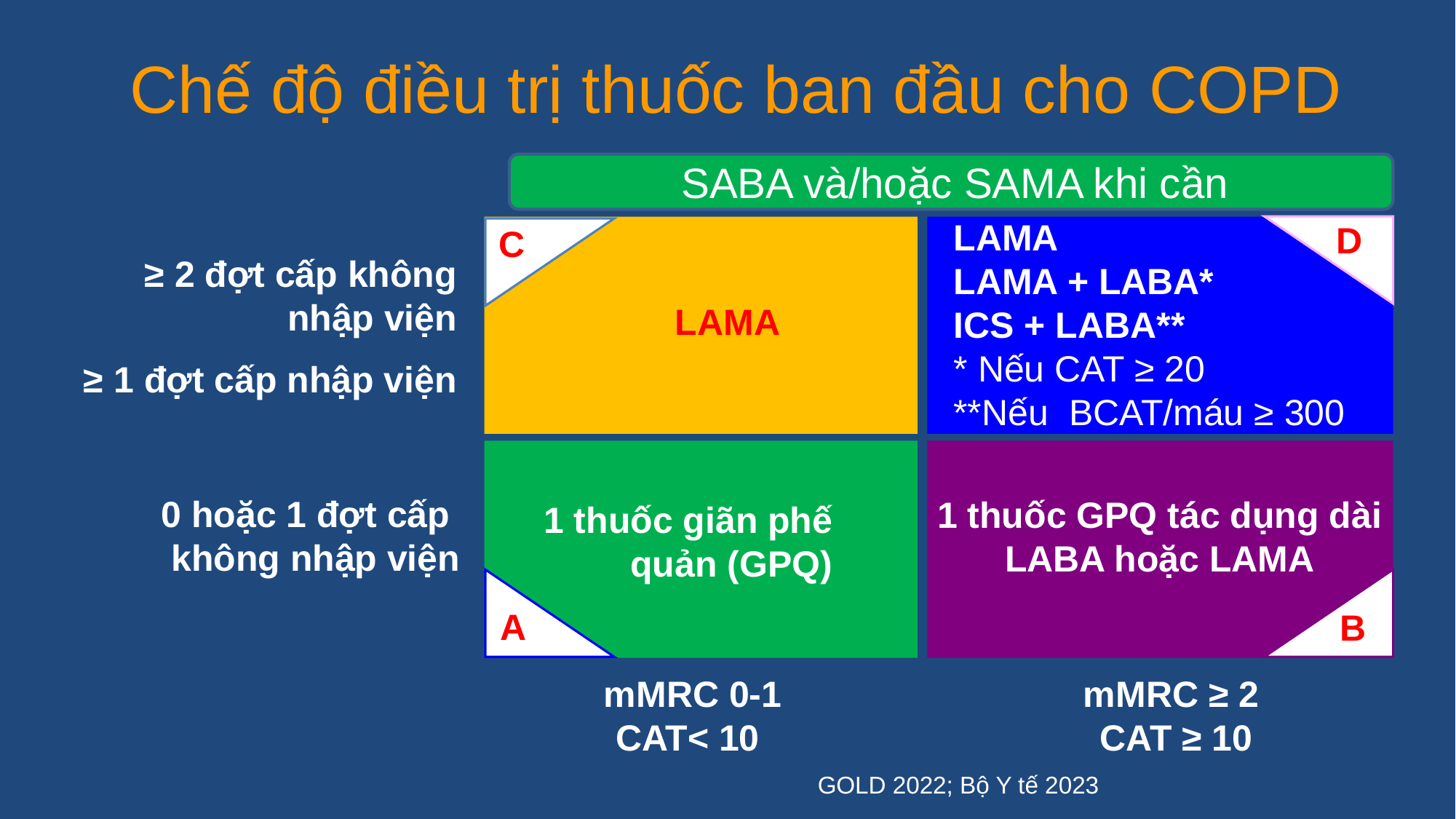

# Chế độ điều trị thuốc ban đầu cho COPD
SABA và/hoặc SAMA khi cần

LAMA
LAMA + LABA*
ICS + LABA**
* Nếu CAT ≥ 20
**Nếu  BCAT/máu ≥ 300
D
C

  ≥ 2 đợt cấp không nhập viện
   ≥ 1 đợt cấp nhập viện

LAMA

 0 hoặc 1 đợt cấp
không nhập viện
1 thuốc GPQ tác dụng dài
LABA hoặc LAMA

1 thuốc giãn phế quản (GPQ)

A
B
mMRC 0-1
CAT< 10
mMRC ≥ 2
  CAT ≥ 10
GOLD 2022; Bộ Y tế 2023